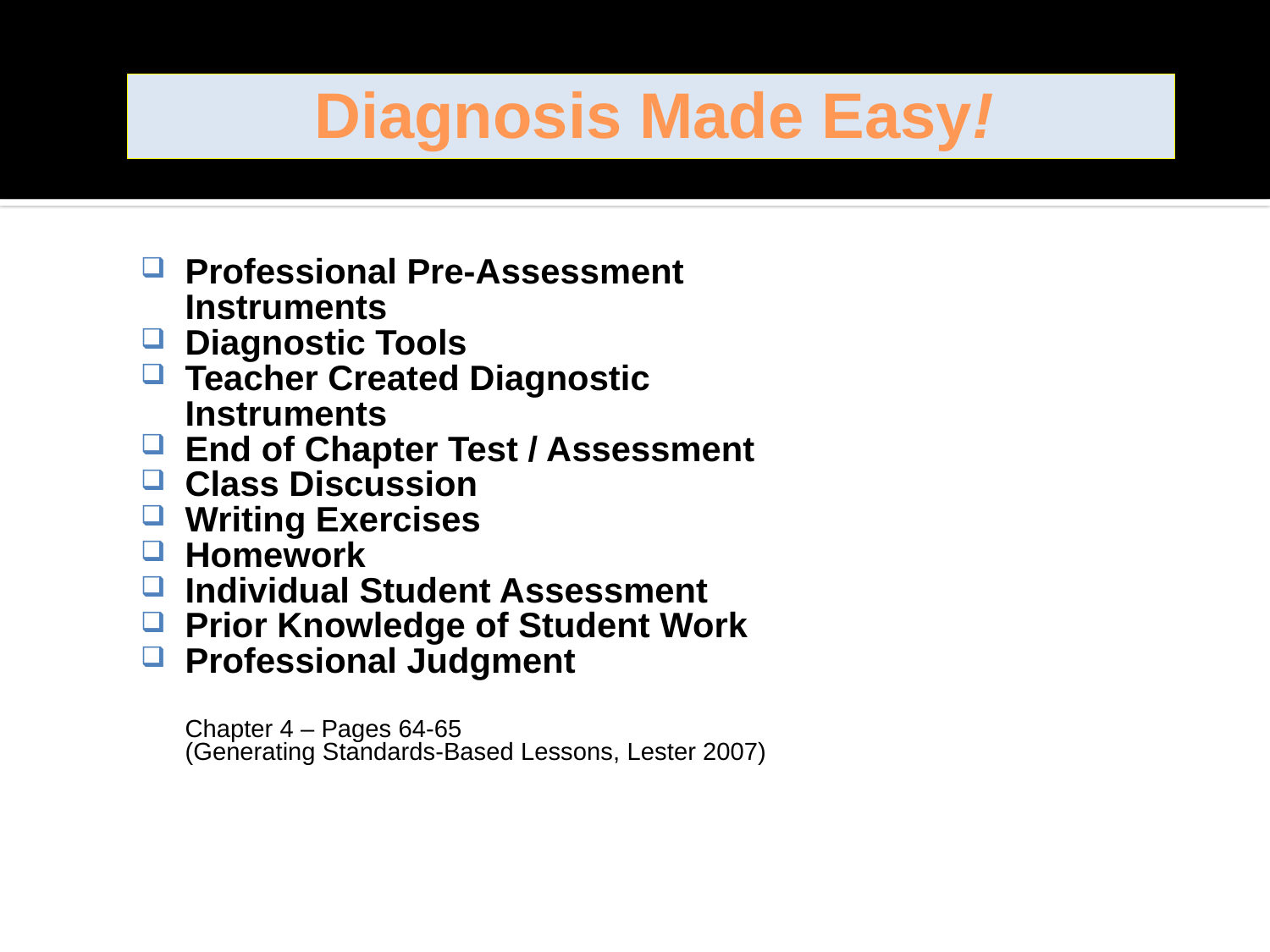

# Diagnosis Made Easy!
Professional Pre-Assessment Instruments
Diagnostic Tools
Teacher Created Diagnostic Instruments
End of Chapter Test / Assessment
Class Discussion
Writing Exercises
Homework
Individual Student Assessment
Prior Knowledge of Student Work
Professional Judgment

	Chapter 4 – Pages 64-65
	(Generating Standards-Based Lessons, Lester 2007)